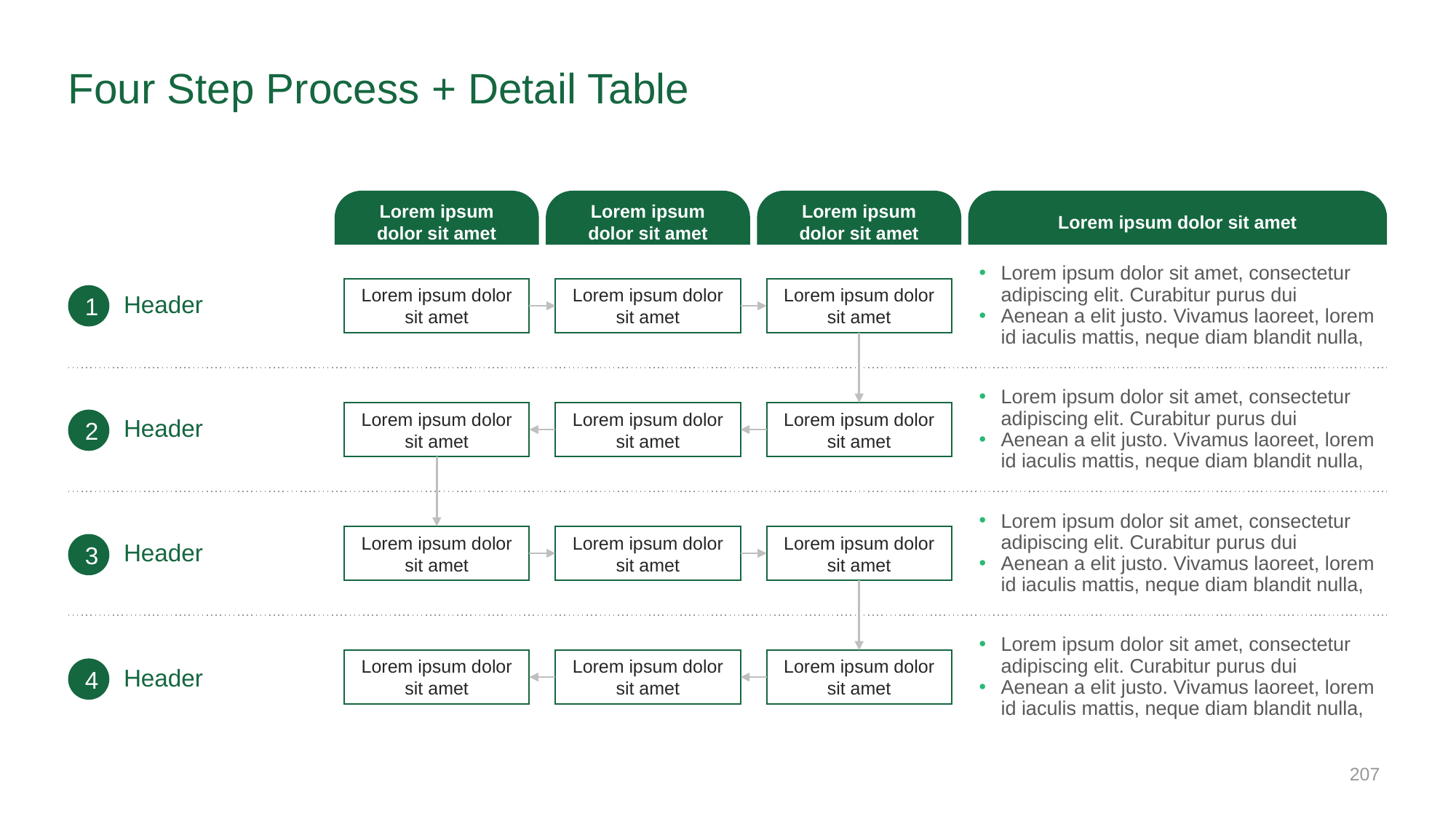

# Four Step Process + Detail Table
Lorem ipsum
dolor sit amet
Lorem ipsum
dolor sit amet
Lorem ipsum
dolor sit amet
Lorem ipsum dolor sit amet
Header
Lorem ipsum dolor sit amet, consectetur adipiscing elit. Curabitur purus dui
Aenean a elit justo. Vivamus laoreet, lorem id iaculis mattis, neque diam blandit nulla,
Lorem ipsum dolor sit amet
Lorem ipsum dolor sit amet
Lorem ipsum dolor sit amet
1
Header
Lorem ipsum dolor sit amet, consectetur adipiscing elit. Curabitur purus dui
Aenean a elit justo. Vivamus laoreet, lorem id iaculis mattis, neque diam blandit nulla,
Lorem ipsum dolor sit amet
Lorem ipsum dolor sit amet
Lorem ipsum dolor sit amet
2
Header
Lorem ipsum dolor sit amet, consectetur adipiscing elit. Curabitur purus dui
Aenean a elit justo. Vivamus laoreet, lorem id iaculis mattis, neque diam blandit nulla,
Lorem ipsum dolor sit amet
Lorem ipsum dolor sit amet
Lorem ipsum dolor sit amet
3
Header
Lorem ipsum dolor sit amet, consectetur adipiscing elit. Curabitur purus dui
Aenean a elit justo. Vivamus laoreet, lorem id iaculis mattis, neque diam blandit nulla,
Lorem ipsum dolor sit amet
Lorem ipsum dolor sit amet
Lorem ipsum dolor sit amet
4
207